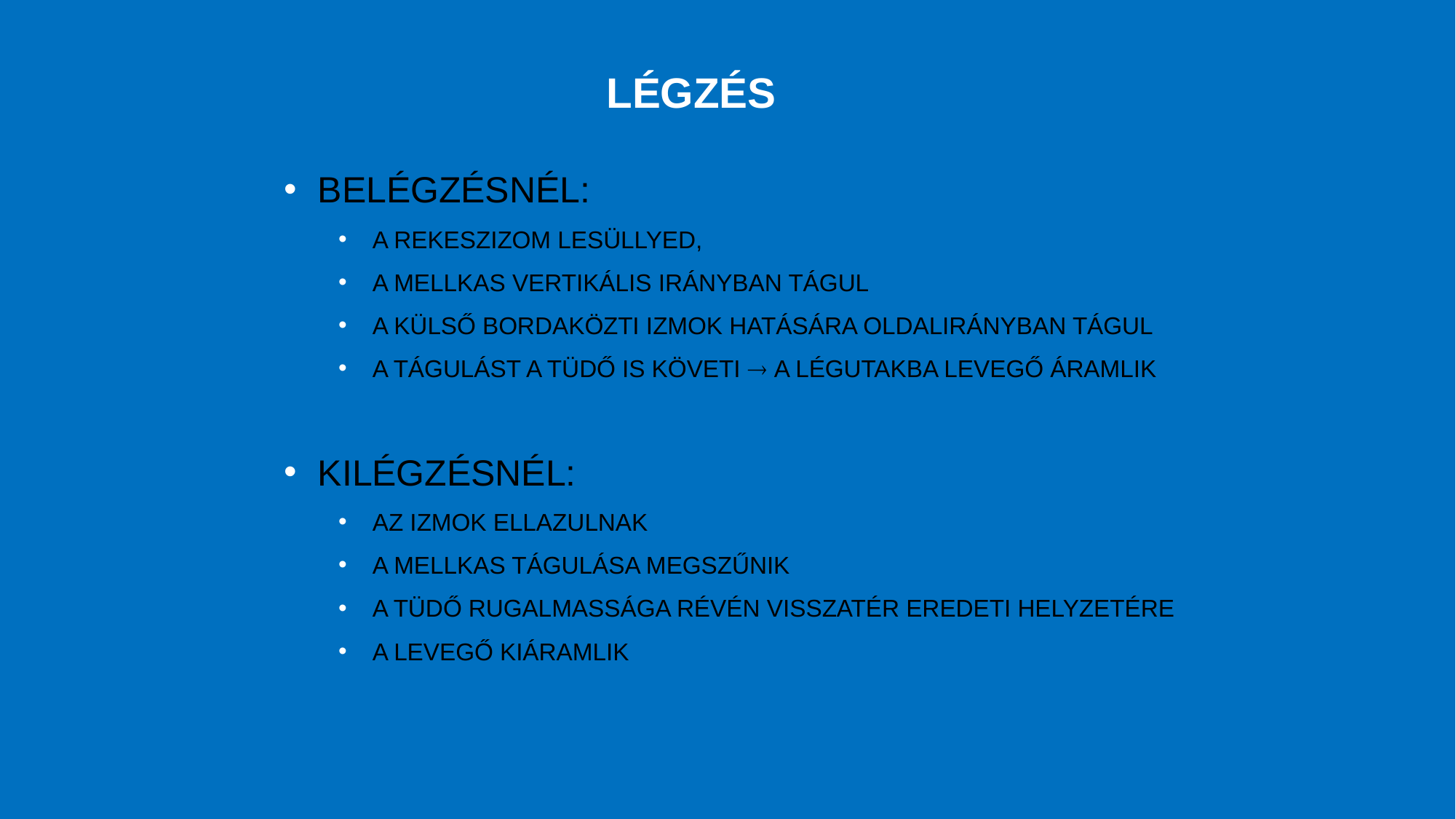

# Légzés
Belégzésnél:
a rekeszizom lesüllyed,
a mellkas vertikális irányban tágul
a külső bordaközti izmok hatására oldalirányban tágul
a tágulást a tüdő is követi → a légutakba levegő áramlik

Kilégzésnél:
az izmok ellazulnak
a mellkas tágulása megszűnik
a tüdő rugalmassága révén visszatér eredeti helyzetére
a levegő kiáramlik